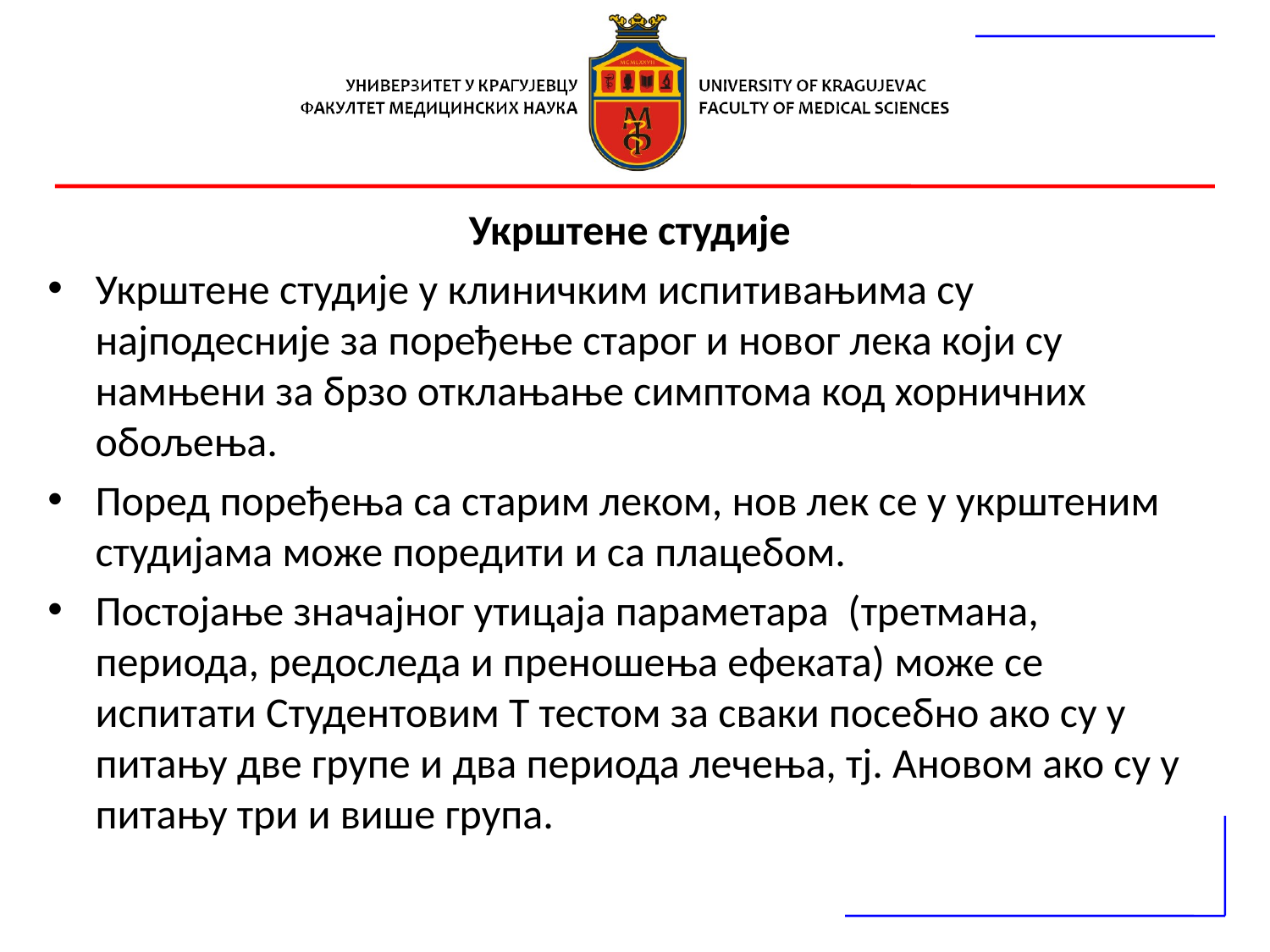

Укрштене студије
Укрштене студије у клиничким испитивањима су најподесније за поређење старог и новог лека који су намњени за брзо отклањање симптома код хорничних обољења.
Поред поређења са старим леком, нов лек се у укрштеним студијама може поредити и са плацебом.
Постојање значајног утицаја параметара  (третмана, периода, редоследа и преношења ефеката) може се испитати Студентовим Т тестом за сваки посебно ако су у питању две групе и два периода лечења, тј. Ановом ако су у питању три и више група.

#